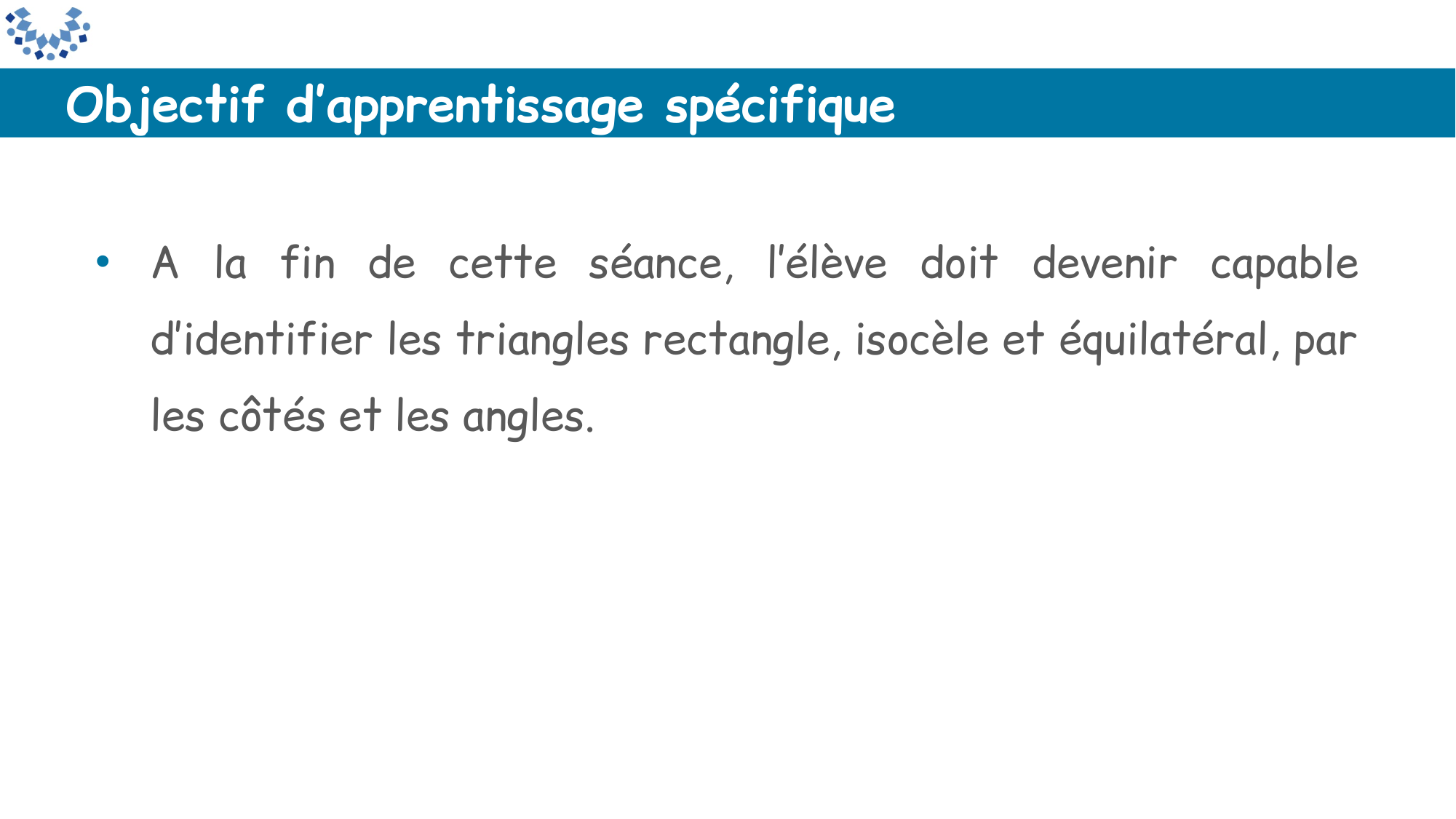

Objectif d’apprentissage spécifique
A la fin de cette séance, l’élève doit devenir capable d’identifier les triangles rectangle, isocèle et équilatéral, par les côtés et les angles.